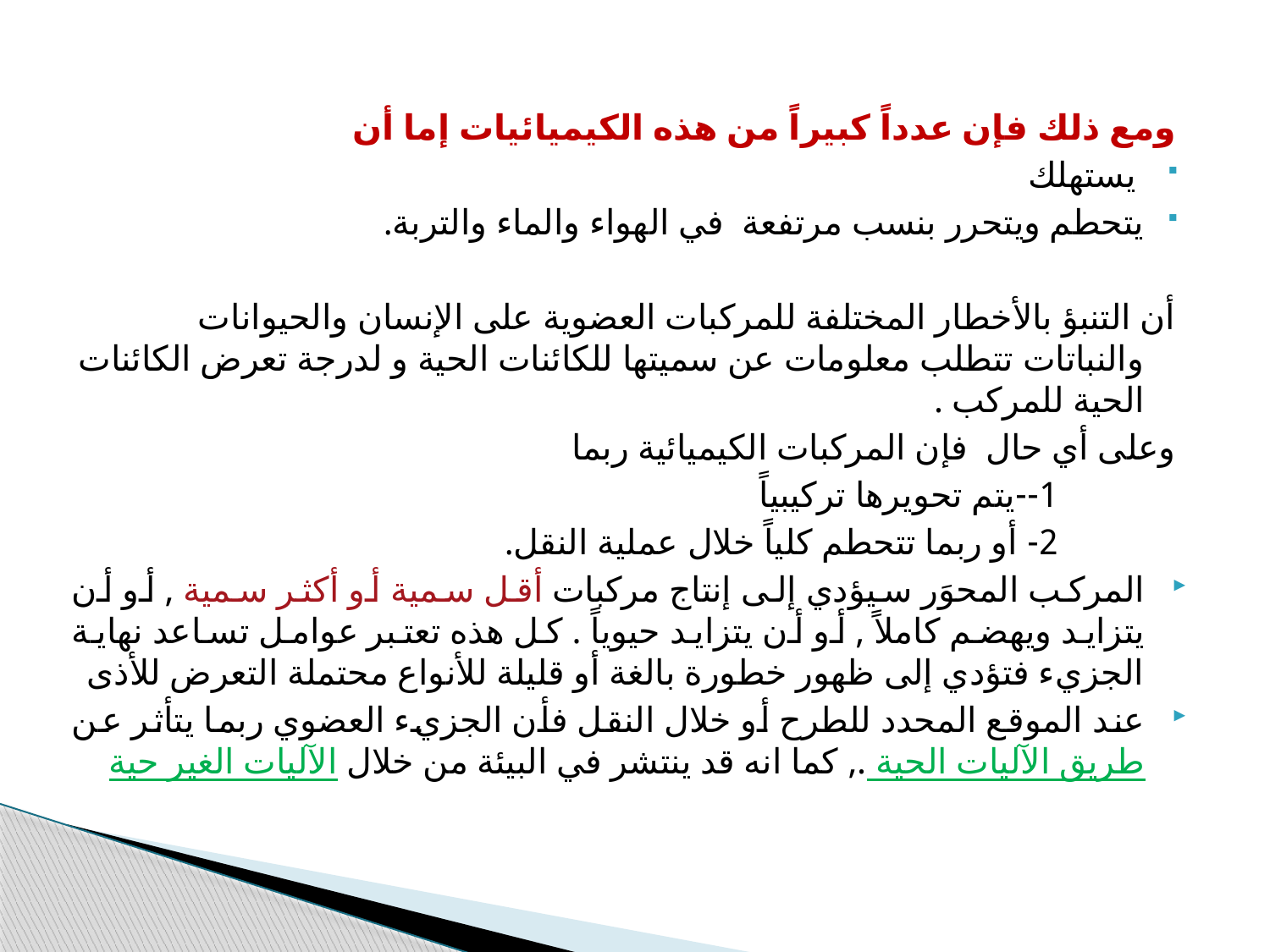

ومع ذلك فإن عدداً كبيراً من هذه الكيميائيات إما أن
 يستهلك
يتحطم ويتحرر بنسب مرتفعة  في الهواء والماء والتربة.

أن التنبؤ بالأخطار المختلفة للمركبات العضوية على الإنسان والحيوانات والنباتات تتطلب معلومات عن سميتها للكائنات الحية و لدرجة تعرض الكائنات الحية للمركب .
وعلى أي حال  فإن المركبات الكيميائية ربما
             1--يتم تحويرها تركيبياً
             2- أو ربما تتحطم كلياً خلال عملية النقل.
المركب المحوَر سيؤدي إلى إنتاج مركبات أقل سمية أو أكثر سمية , أو أن يتزايد ويهضم كاملاً , أو أن يتزايد حيوياً . كل هذه تعتبر عوامل تساعد نهاية الجزيء فتؤدي إلى ظهور خطورة بالغة أو قليلة للأنواع محتملة التعرض للأذى
عند الموقع المحدد للطرح أو خلال النقل فأن الجزيء العضوي ربما يتأثر عن طريق الآليات الحية ., كما انه قد ينتشر في البيئة من خلال الآليات الغير حية